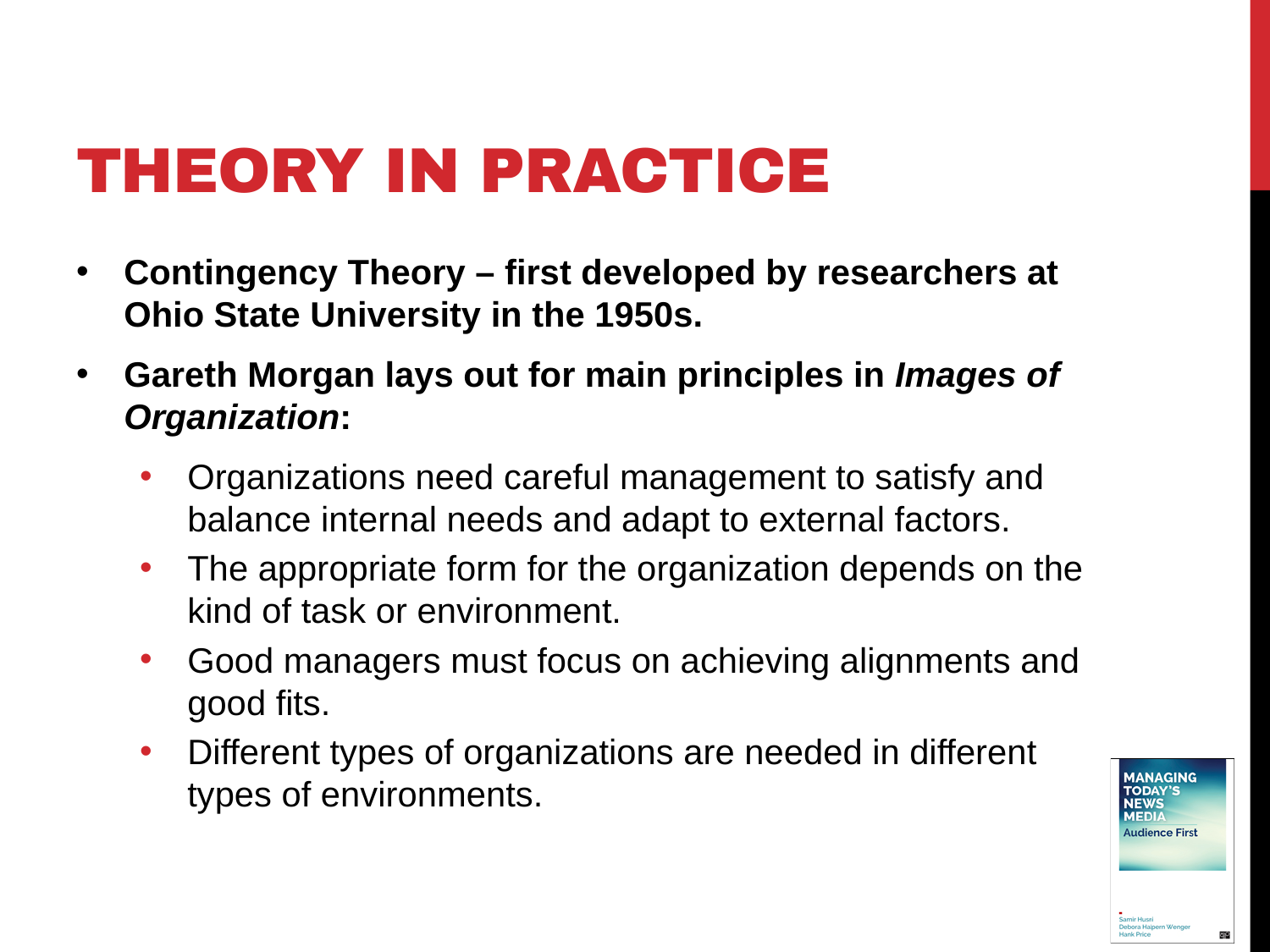

# Theory in practice
Contingency Theory – first developed by researchers at Ohio State University in the 1950s.
Gareth Morgan lays out for main principles in Images of Organization:
Organizations need careful management to satisfy and balance internal needs and adapt to external factors.
The appropriate form for the organization depends on the kind of task or environment.
Good managers must focus on achieving alignments and good fits.
Different types of organizations are needed in different types of environments.